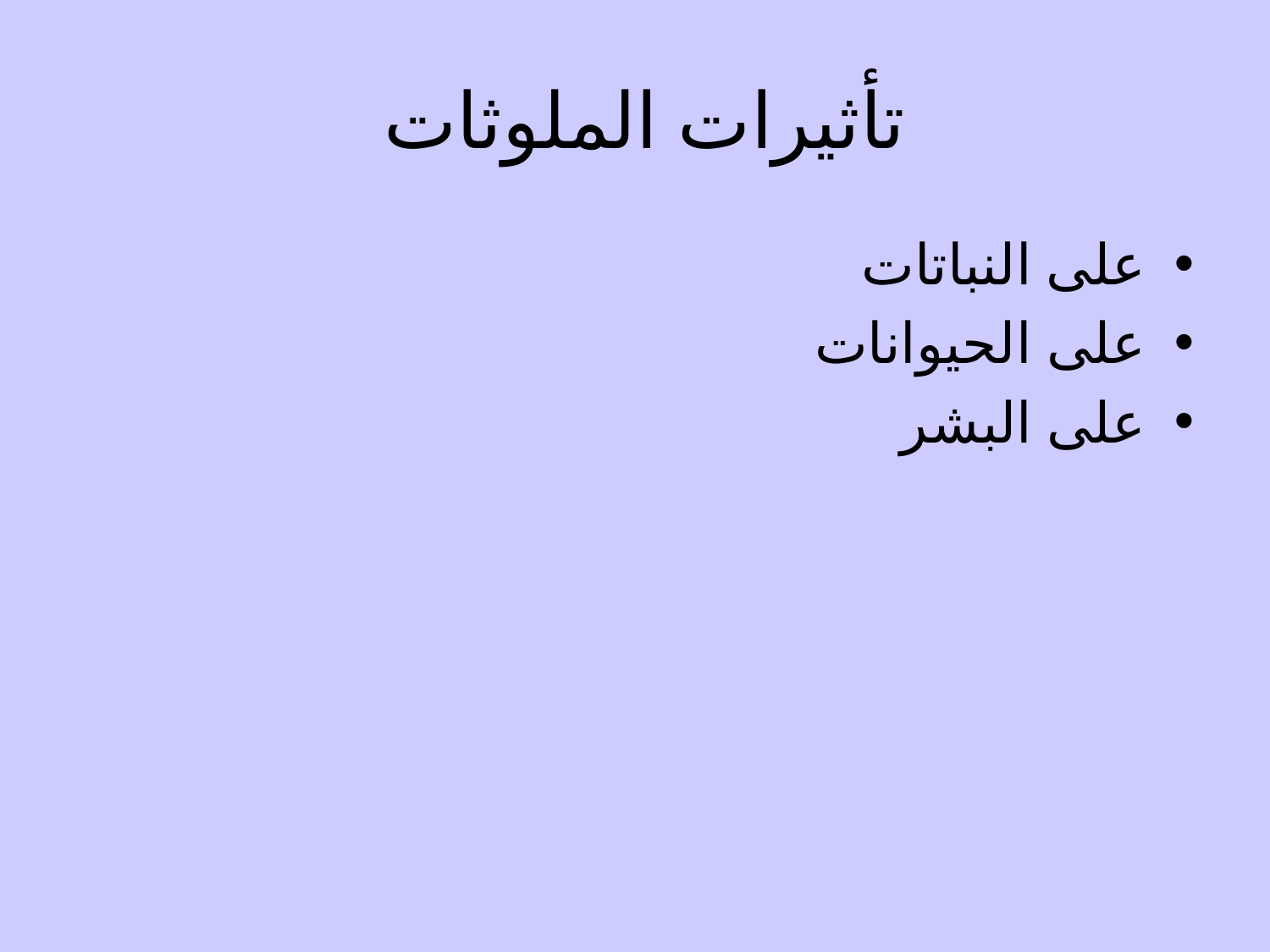

# تأثيرات الملوثات
على النباتات
على الحيوانات
على البشر